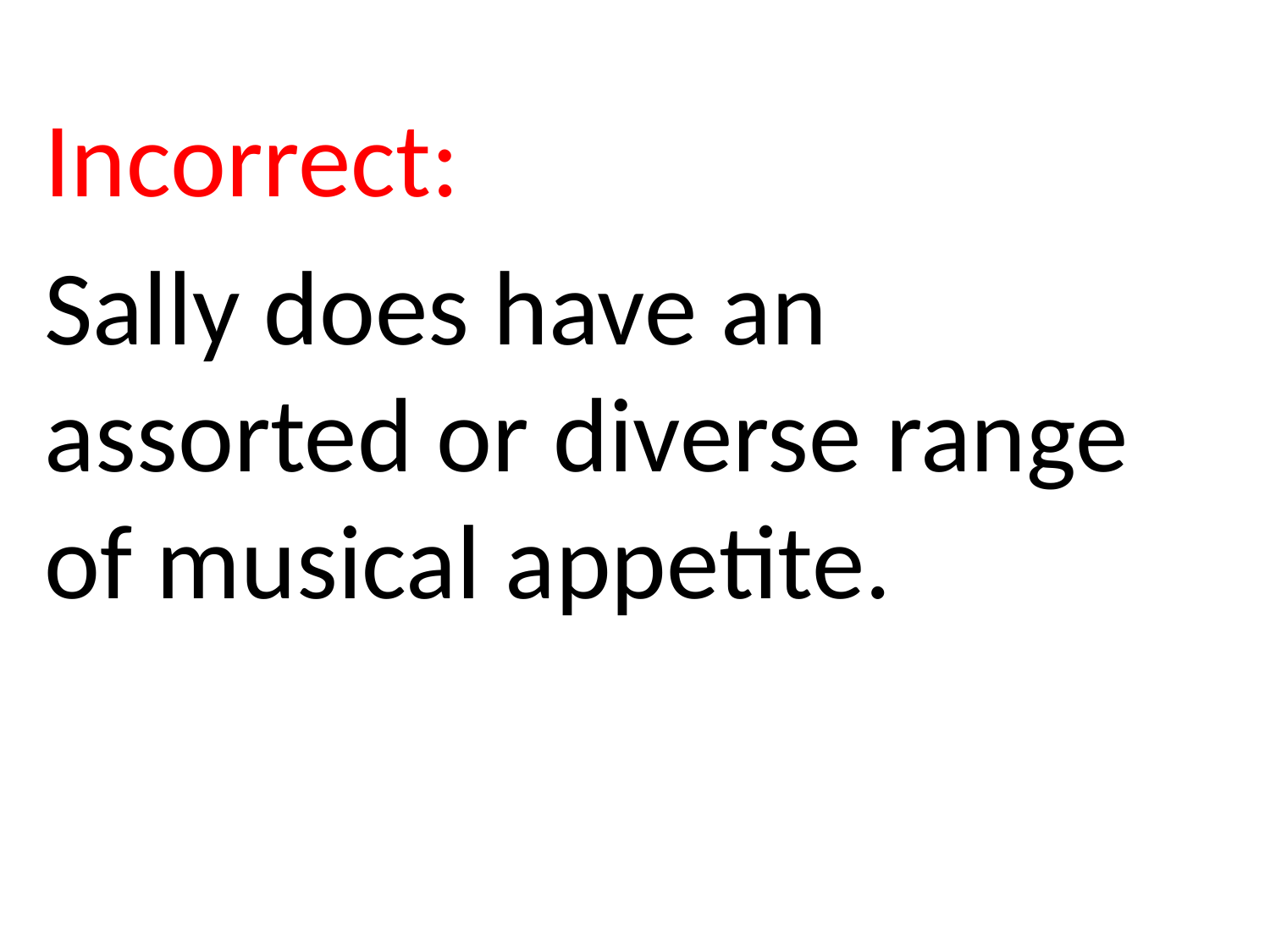

Incorrect:
Sally does have an assorted or diverse range of musical appetite.